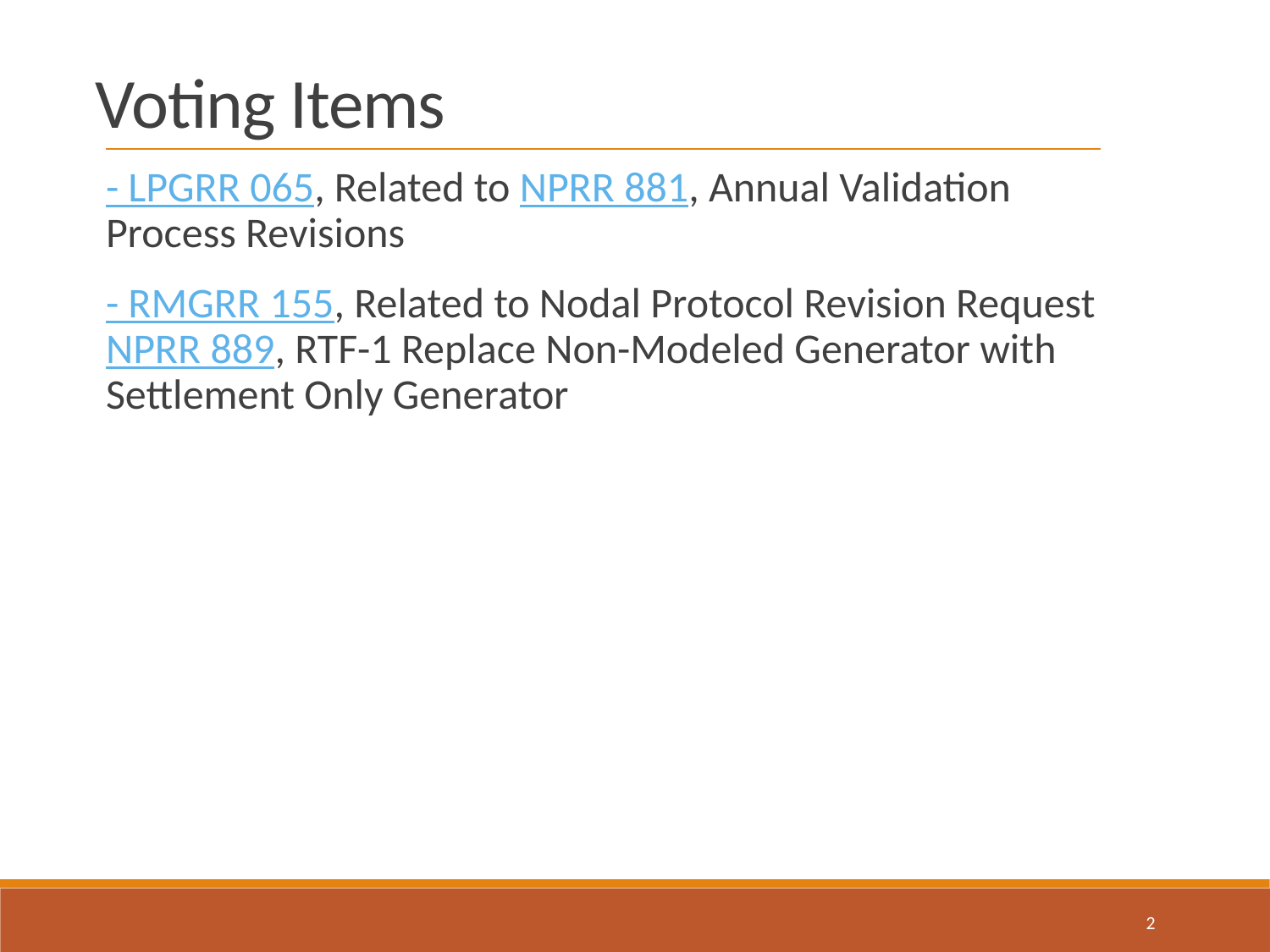

Voting Items
- LPGRR 065, Related to NPRR 881, Annual Validation Process Revisions
- RMGRR 155, Related to Nodal Protocol Revision Request NPRR 889, RTF-1 Replace Non-Modeled Generator with Settlement Only Generator
2